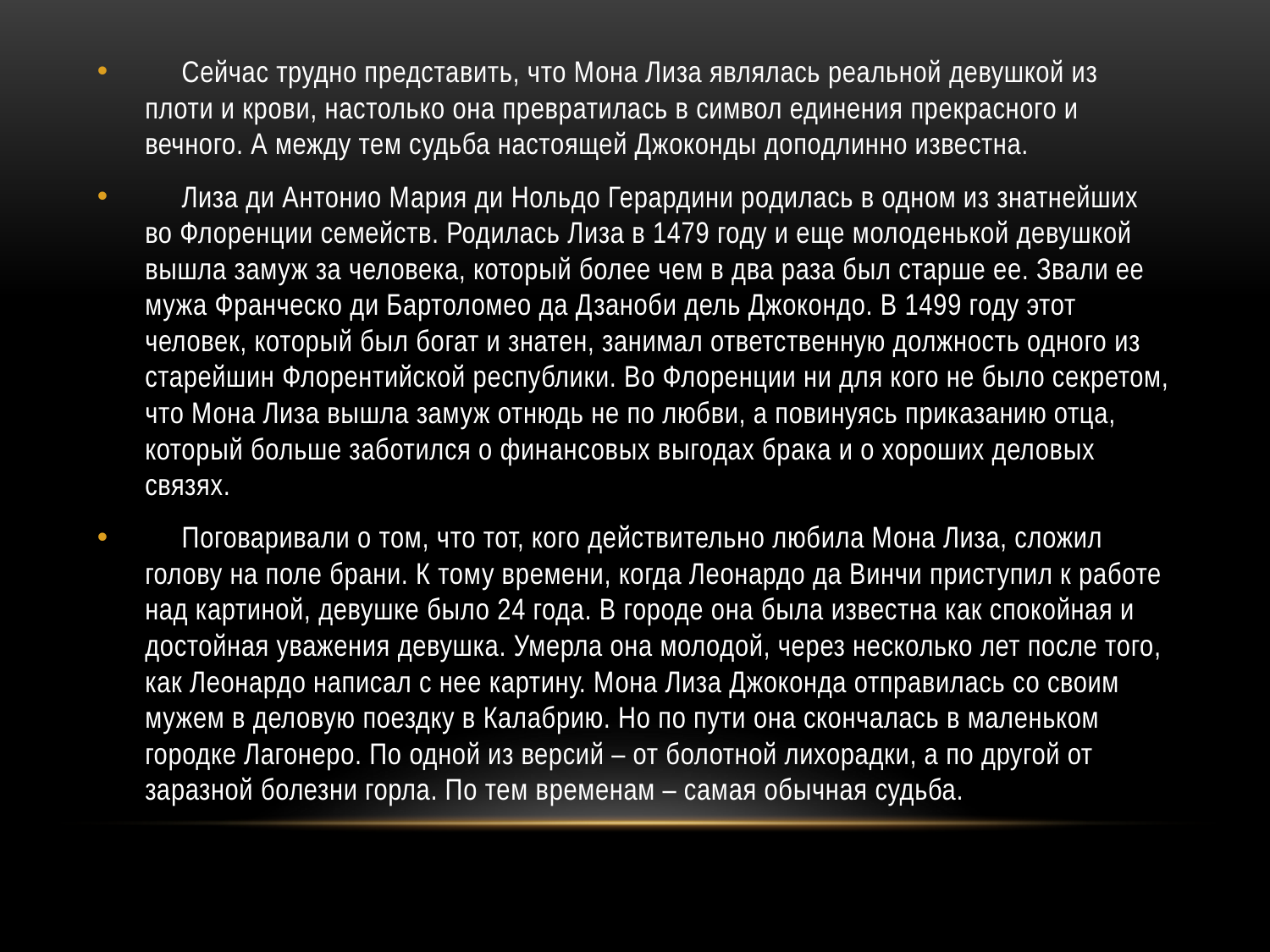

Сейчас трудно представить, что Мона Лиза являлась реальной девушкой из плоти и крови, настолько она превратилась в символ единения прекрасного и вечного. А между тем судьба настоящей Джоконды доподлинно известна.
     Лиза ди Антонио Мария ди Нольдо Герардини родилась в одном из знатнейших во Флоренции семейств. Родилась Лиза в 1479 году и еще молоденькой девушкой вышла замуж за человека, который более чем в два раза был старше ее. Звали ее мужа Франческо ди Бартоломео да Дзаноби дель Джокондо. В 1499 году этот человек, который был богат и знатен, занимал ответственную должность одного из старейшин Флорентийской республики. Во Флоренции ни для кого не было секретом, что Мона Лиза вышла замуж отнюдь не по любви, а повинуясь приказанию отца, который больше заботился о финансовых выгодах брака и о хороших деловых связях.
     Поговаривали о том, что тот, кого действительно любила Мона Лиза, сложил голову на поле брани. К тому времени, когда Леонардо да Винчи приступил к работе над картиной, девушке было 24 года. В городе она была известна как спокойная и достойная уважения девушка. Умерла она молодой, через несколько лет после того, как Леонардо написал с нее картину. Мона Лиза Джоконда отправилась со своим мужем в деловую поездку в Калабрию. Но по пути она скончалась в маленьком городке Лагонеро. По одной из версий – от болотной лихорадки, а по другой от заразной болезни горла. По тем временам – самая обычная судьба.